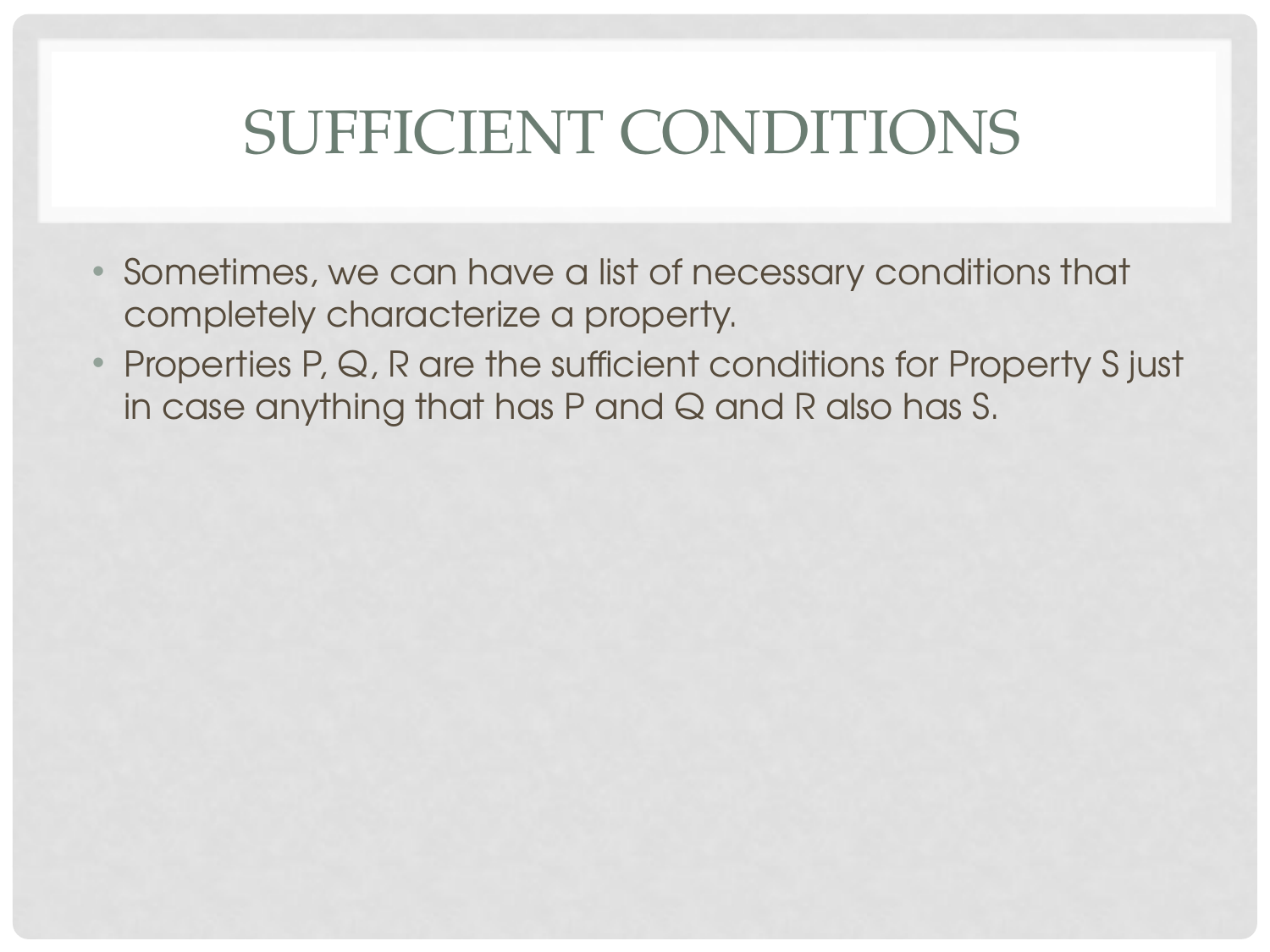

# Sufficient conditions
Sometimes, we can have a list of necessary conditions that completely characterize a property.
Properties P, Q, R are the sufficient conditions for Property S just in case anything that has P and Q and R also has S.